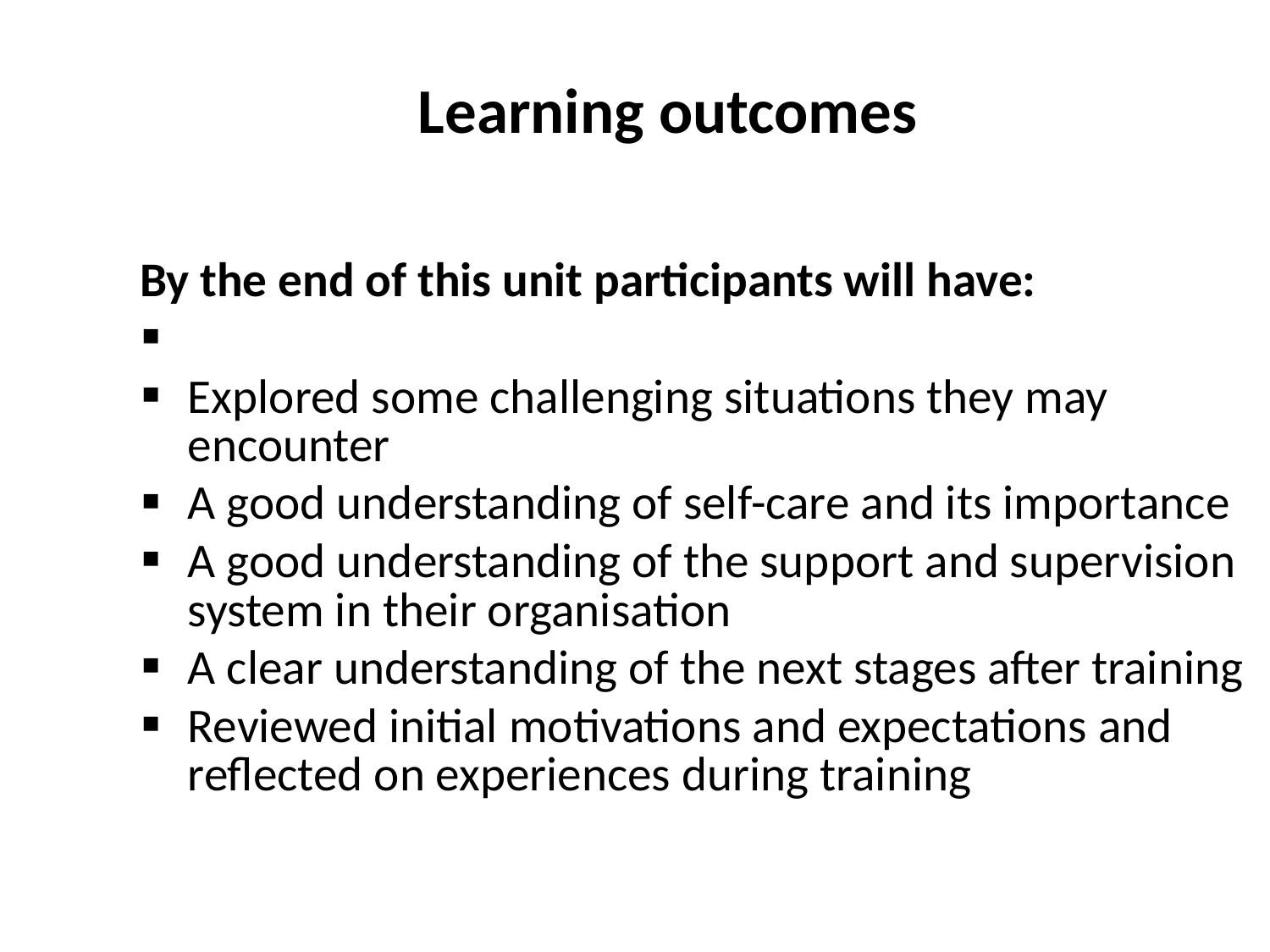

Learning outcomes
By the end of this unit participants will have:

Explored some challenging situations they may encounter
A good understanding of self-care and its importance
A good understanding of the support and supervision system in their organisation
A clear understanding of the next stages after training
Reviewed initial motivations and expectations and reflected on experiences during training